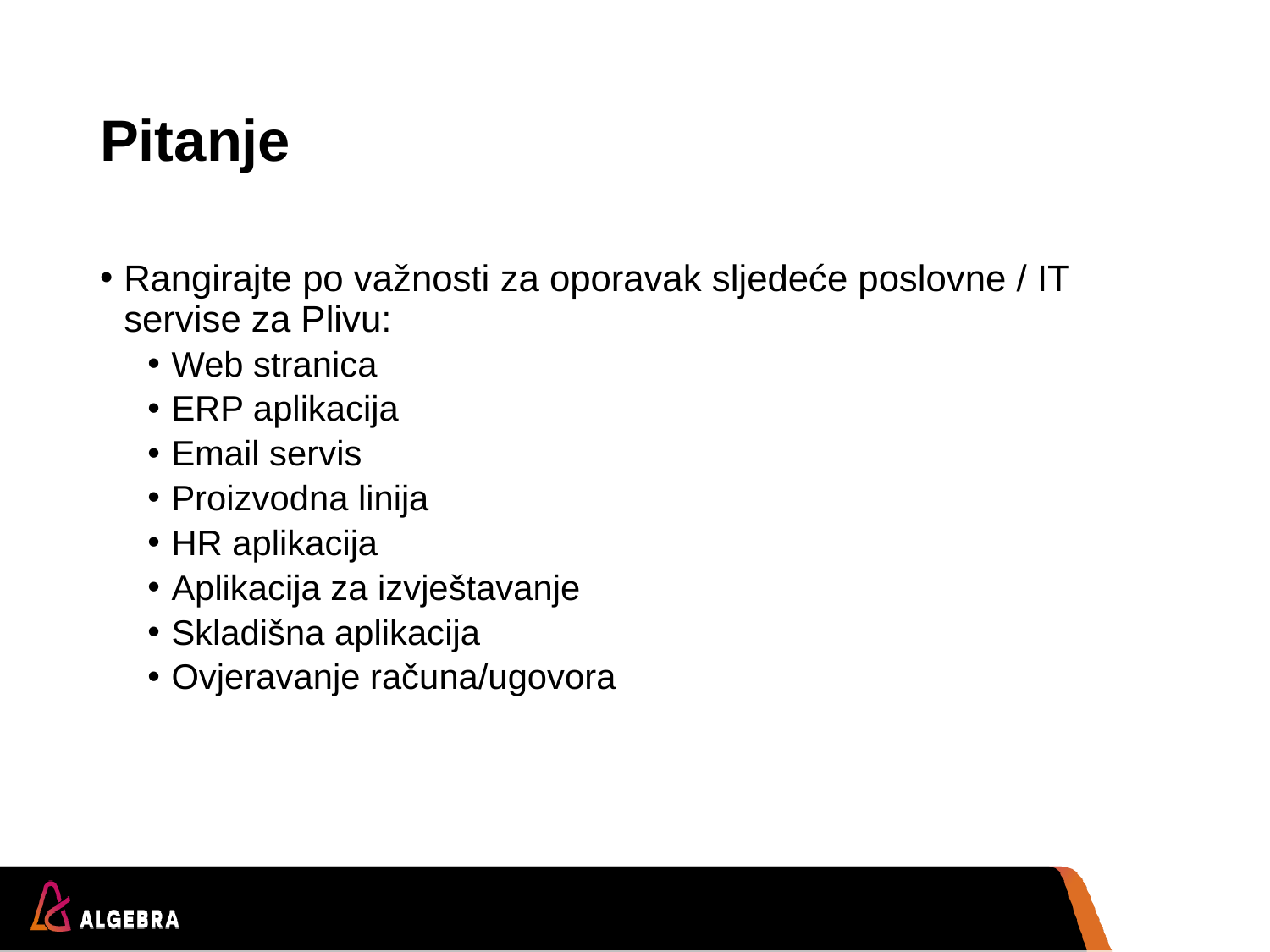

# Pitanje
Rangirajte po važnosti za oporavak sljedeće poslovne / IT servise za Plivu:
Web stranica
ERP aplikacija
Email servis
Proizvodna linija
HR aplikacija
Aplikacija za izvještavanje
Skladišna aplikacija
Ovjeravanje računa/ugovora